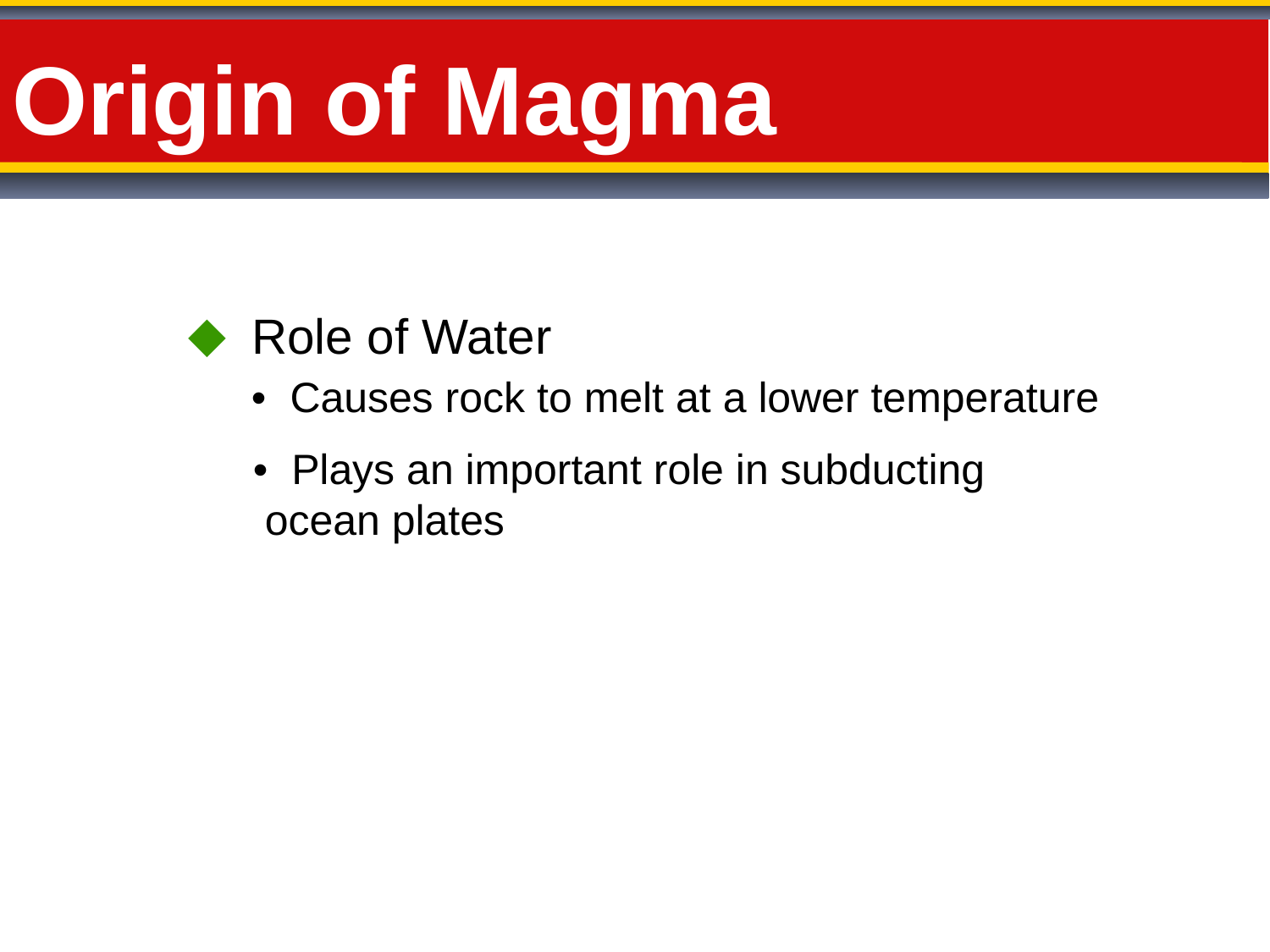

Origin of Magma

Role of Water
•  Causes rock to melt at a lower temperature
•  Plays an important role in subducting
 ocean plates